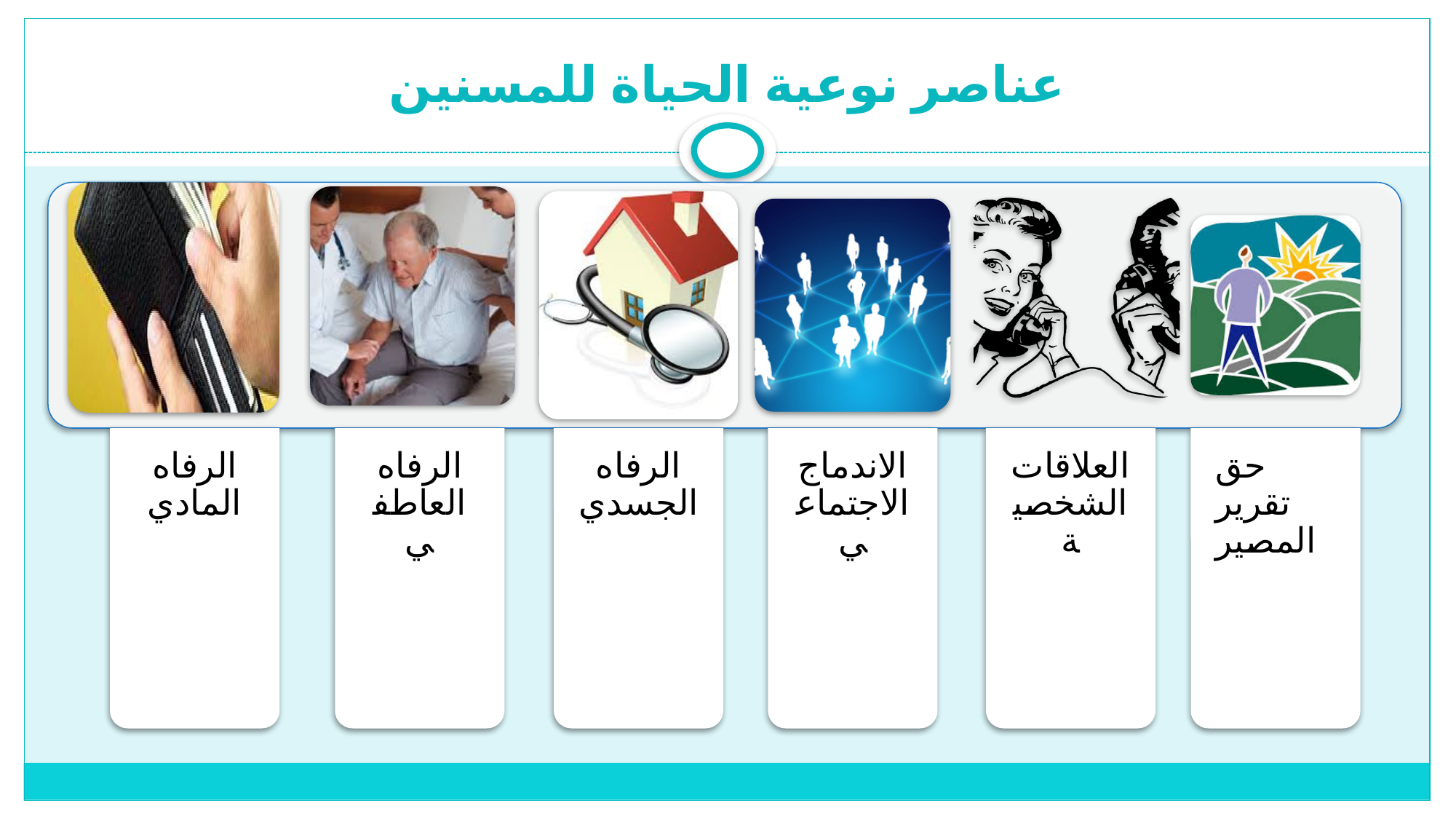

# عناصر نوعية الحياة للمسنين
الرفاه المادي
الرفاه العاطفي
الرفاه الجسدي
الاندماج الاجتماعي
العلاقات الشخصية
حق تقرير المصير